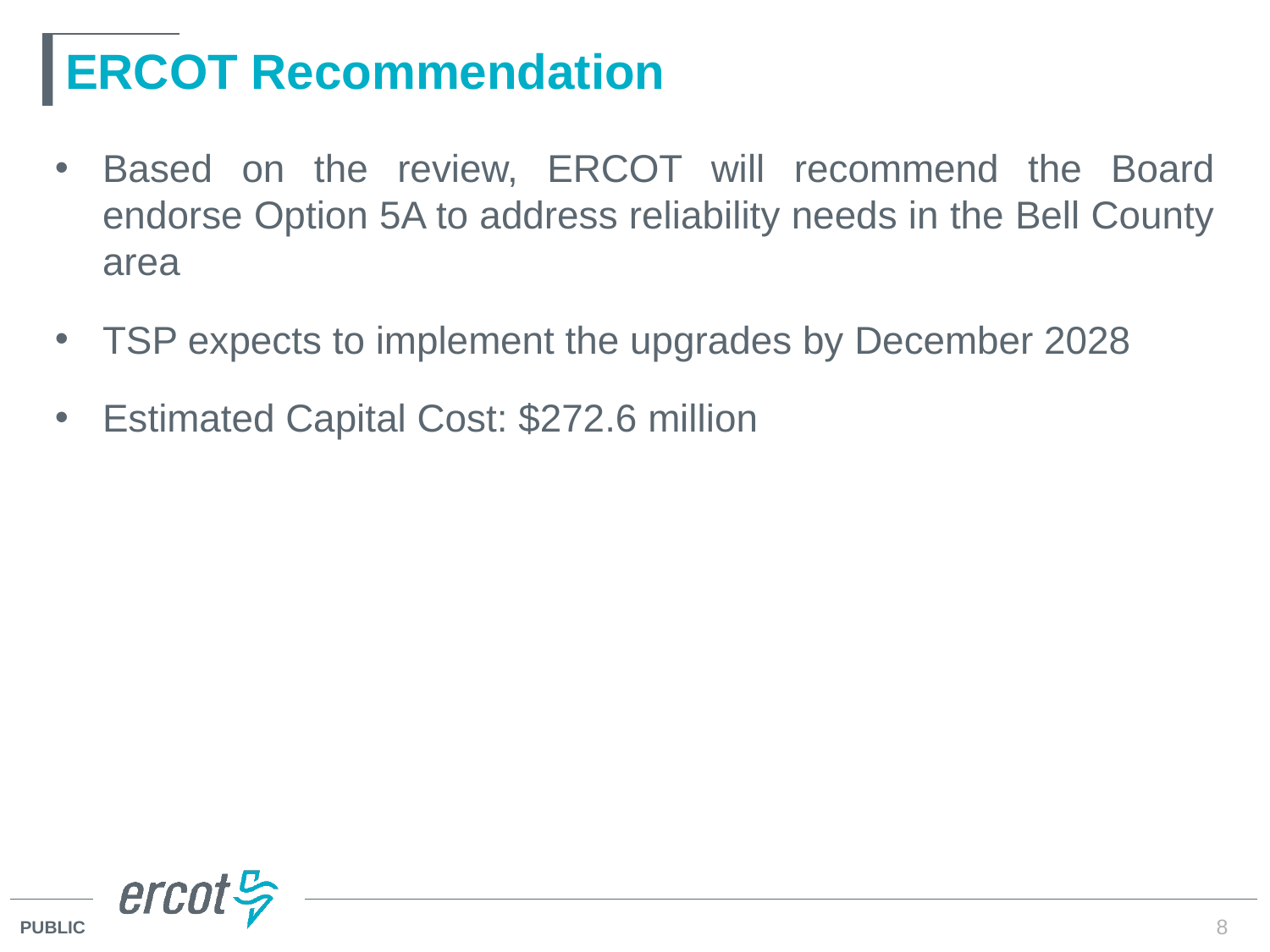

# ERCOT Recommendation
Based on the review, ERCOT will recommend the Board endorse Option 5A to address reliability needs in the Bell County area
TSP expects to implement the upgrades by December 2028
Estimated Capital Cost: $272.6 million
8